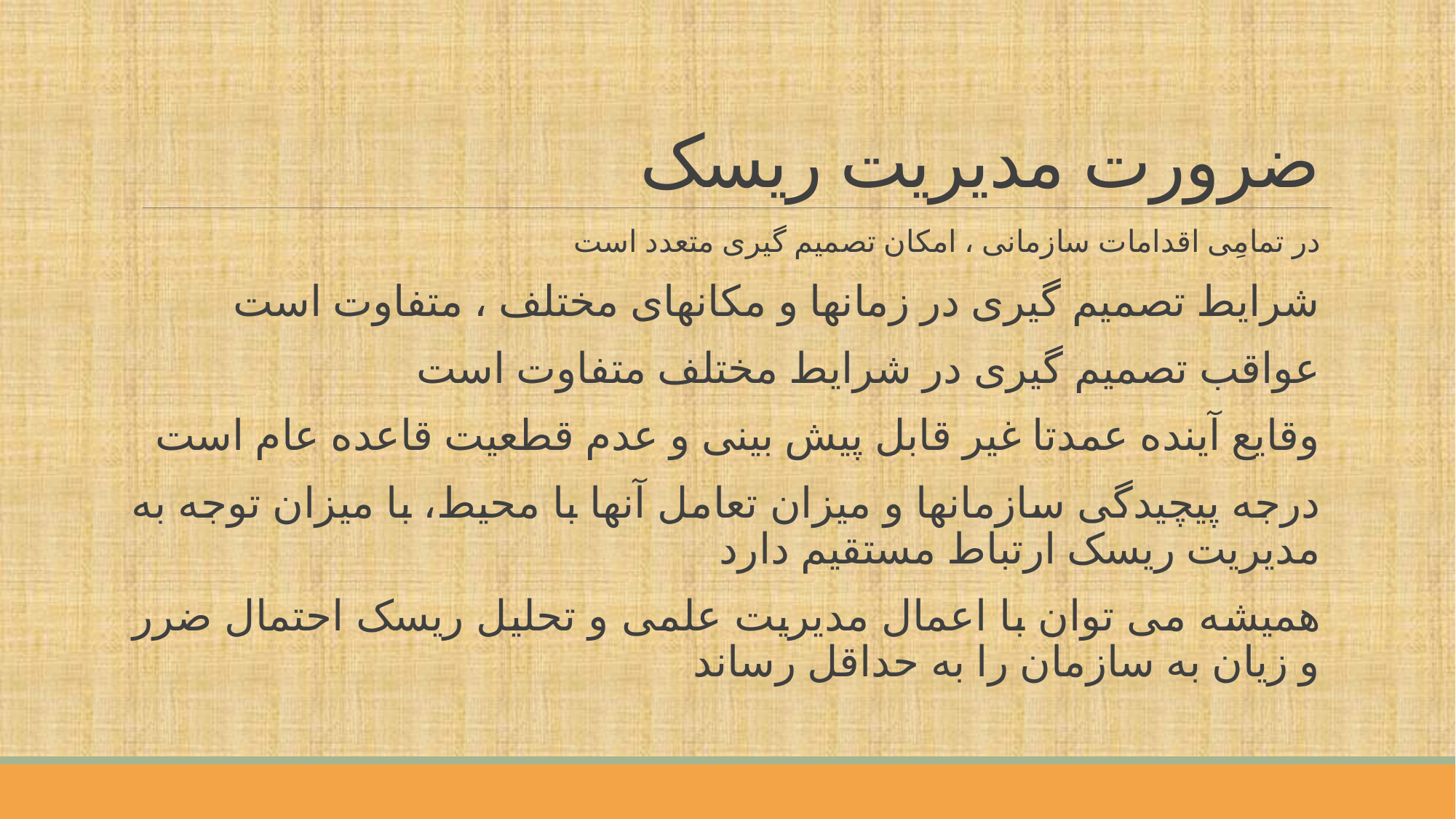

# ضرورت مدیریت ریسک
در تمامِی اقدامات سازمانی ، امکان تصمیم گیری متعدد است
شرایط تصمیم گیری در زمانها و مکانهای مختلف ، متفاوت است
عواقب تصمیم گیری در شرایط مختلف متفاوت است
وقایع آینده عمدتا غیر قابل پیش بینی و عدم قطعیت قاعده عام است
درجه پیچیدگی سازمانها و میزان تعامل آنها با محیط، با میزان توجه به مدیریت ریسک ارتباط مستقیم دارد
همیشه می توان با اعمال مدیریت علمی و تحلیل ریسک احتمال ضرر و زیان به سازمان را به حداقل رساند